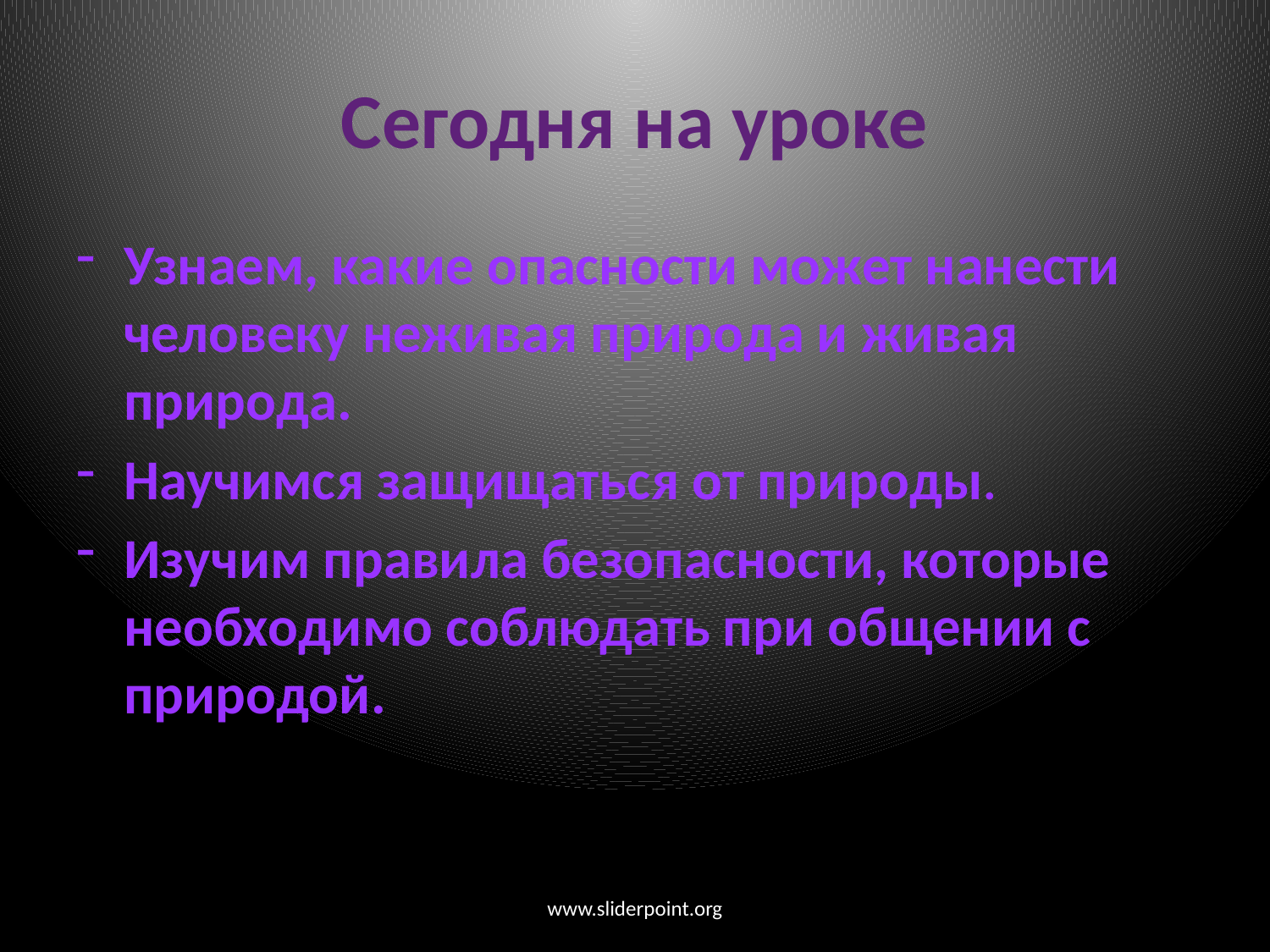

# Сегодня на уроке
Узнаем, какие опасности может нанести человеку неживая природа и живая природа.
Научимся защищаться от природы.
Изучим правила безопасности, которые необходимо соблюдать при общении с природой.

www.sliderpoint.org